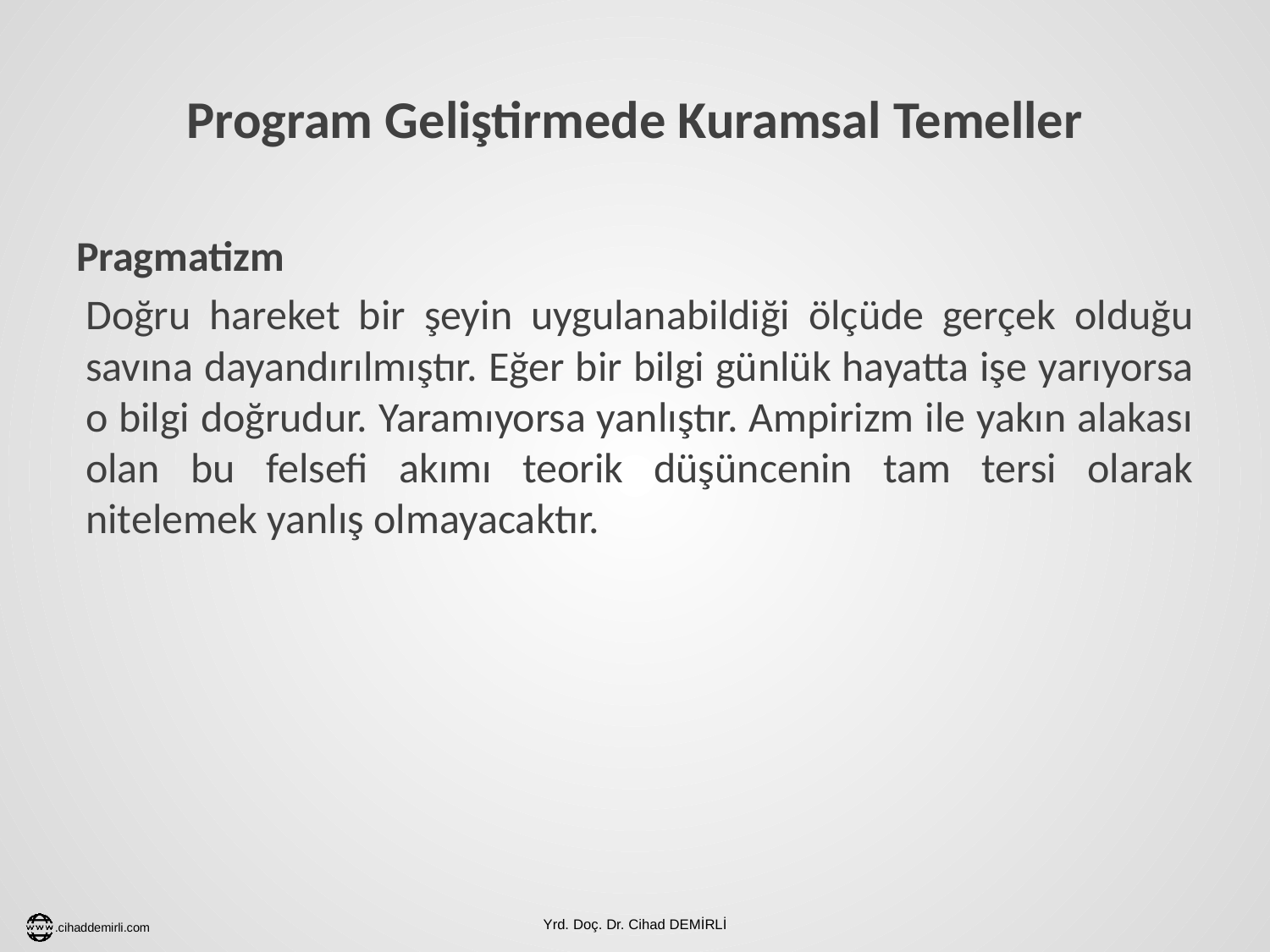

# Program Geliştirmede Kuramsal Temeller
Pragmatizm
Doğru hareket bir şeyin uygulanabildiği ölçüde gerçek olduğu savına dayandırılmıştır. Eğer bir bilgi günlük hayatta işe yarıyorsa o bilgi doğrudur. Yaramıyorsa yanlıştır. Ampirizm ile yakın alakası olan bu felsefi akımı teorik düşüncenin tam tersi olarak nitelemek yanlış olmayacaktır.